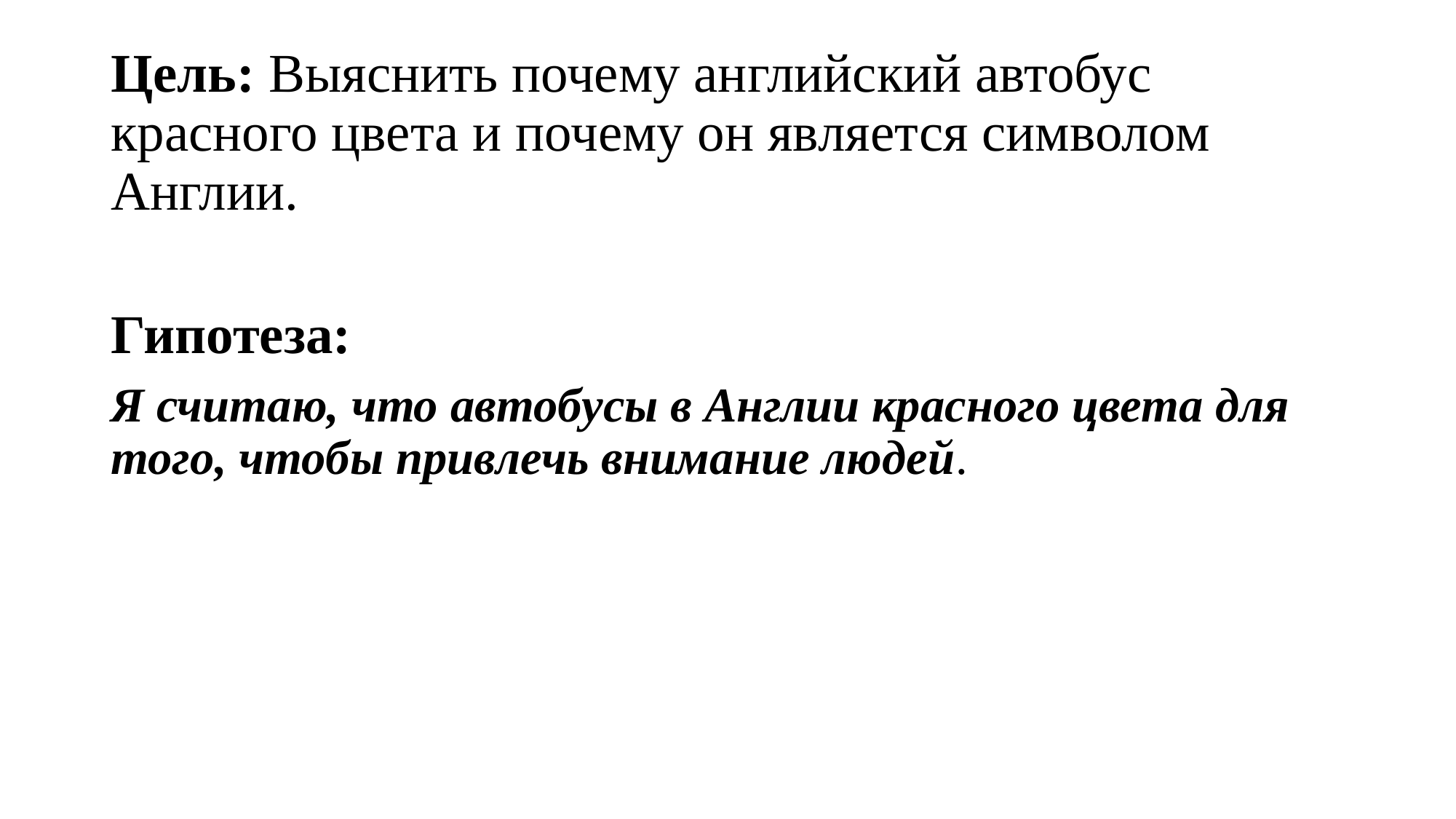

# Цель: Выяснить почему английский автобус красного цвета и почему он является символом Англии.
Гипотеза:
Я считаю, что автобусы в Англии красного цвета для того, чтобы привлечь внимание людей.